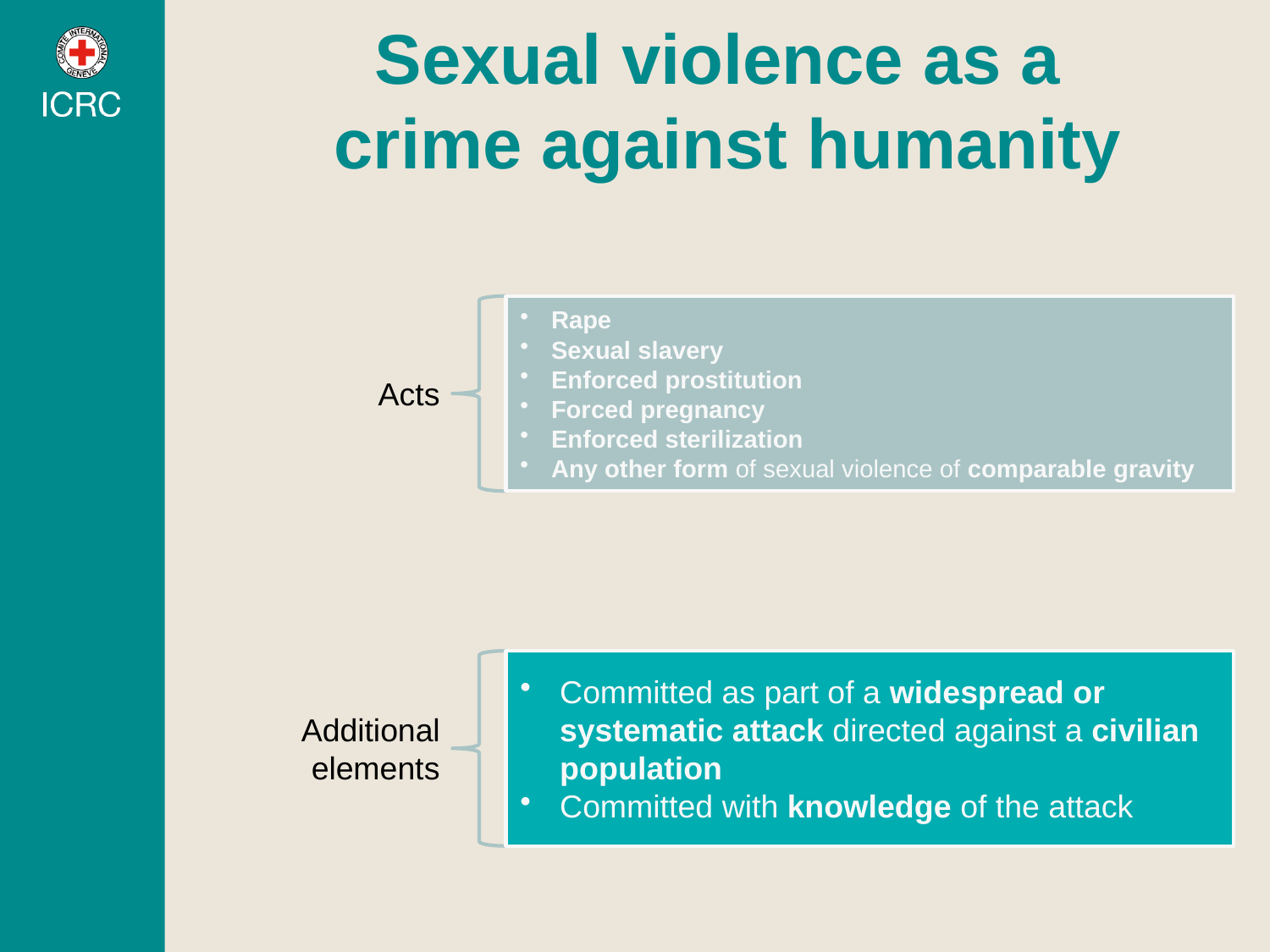

# Sexual violence as a crime against humanity
Acts
Additional elements
Committed as part of a widespread or systematic attack directed against a civilian population
Rape
Sexual slavery
Enforced prostitution
Forced pregnancy
Enforced sterilization
Any other form of sexual violence of comparable gravity
Committed with knowledge of the attack